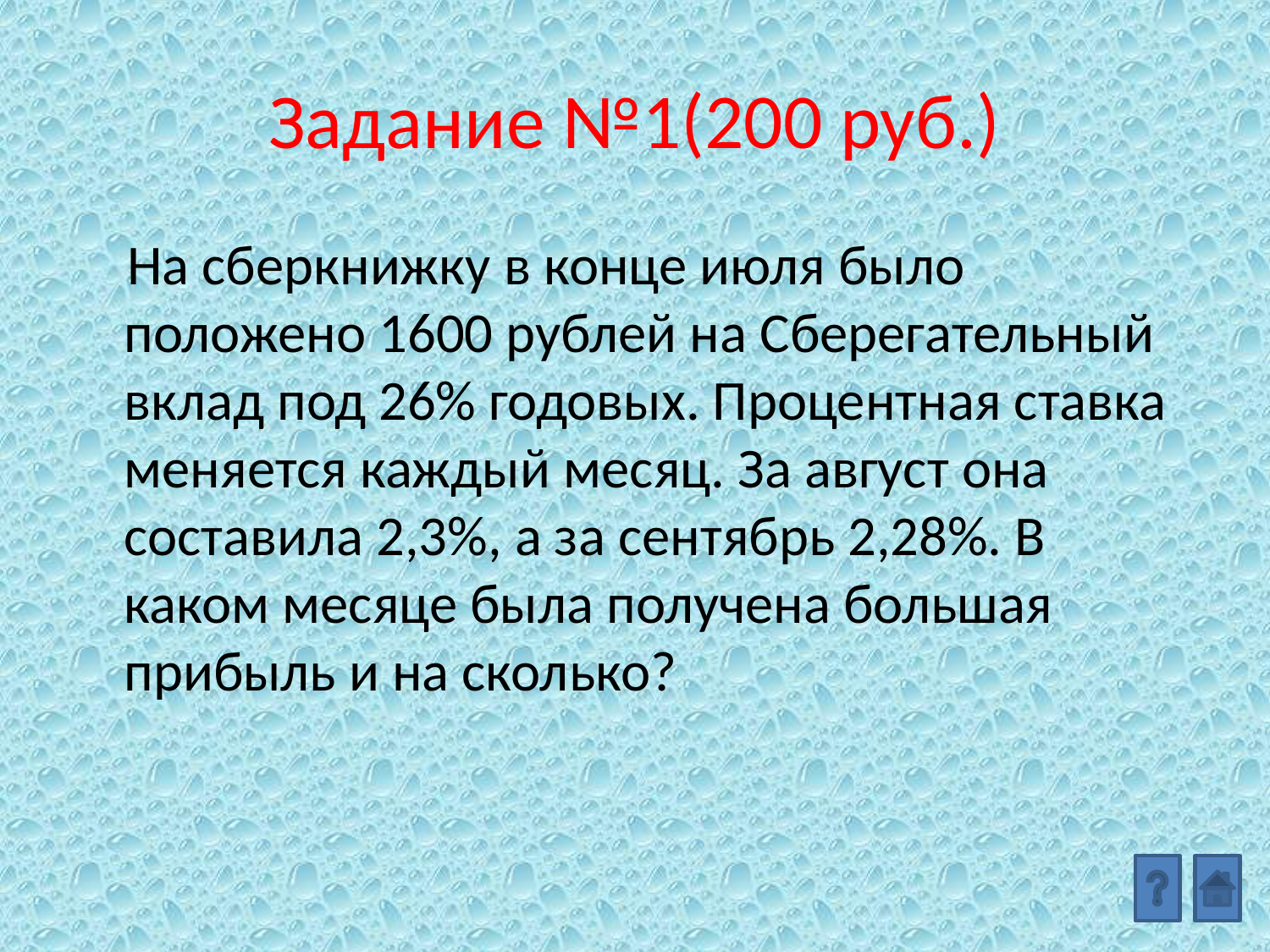

# Задание №1(200 руб.)
    На сберкнижку в конце июля было положено 1600 рублей на Сберегательный вклад под 26% годовых. Процентная ставка меняется каждый месяц. За август она составила 2,3%, а за сентябрь 2,28%. В каком месяце была получена большая прибыль и на сколько?